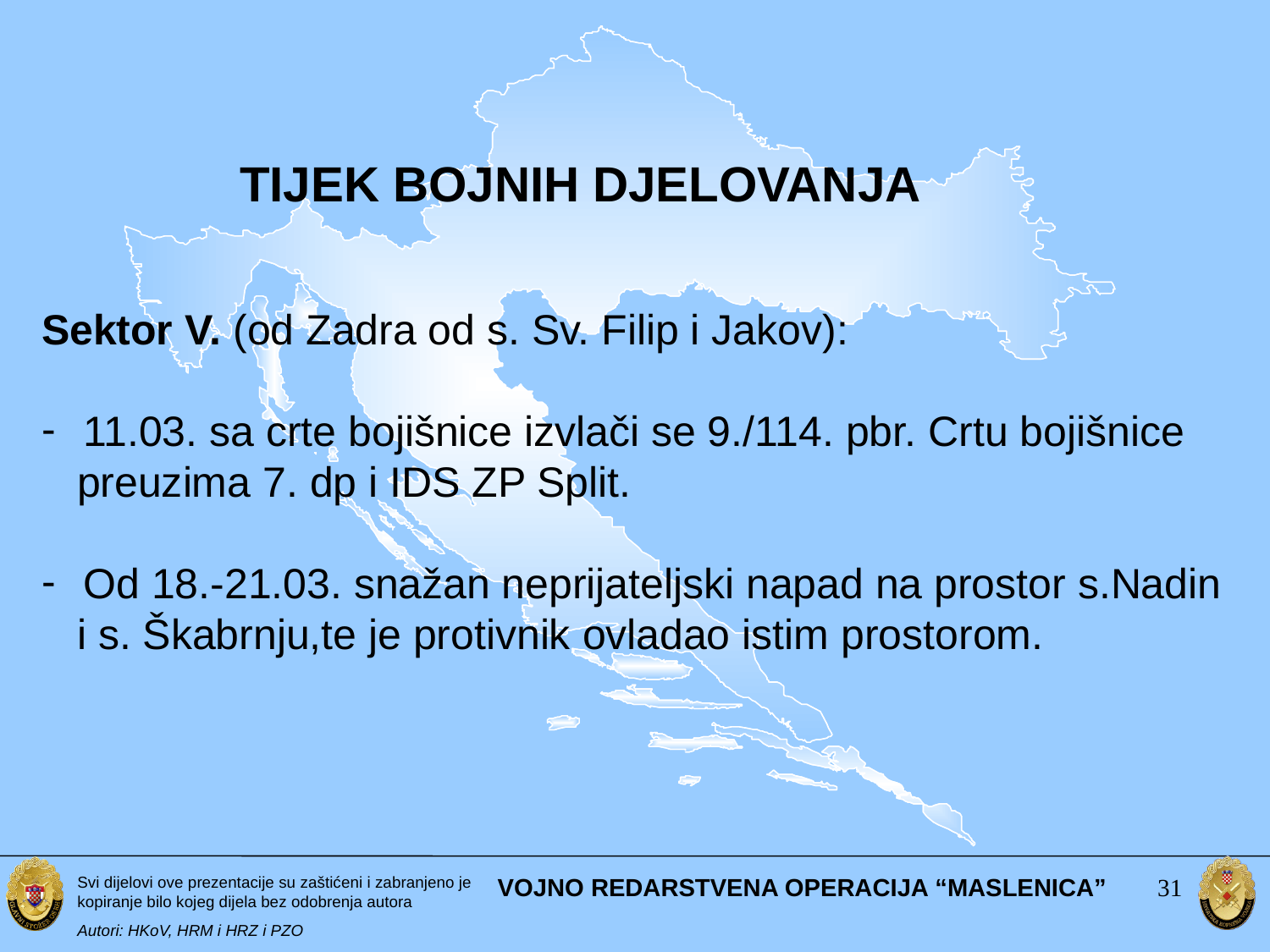

TIJEK BOJNIH DJELOVANJA
Sektor V. (od Zadra od s. Sv. Filip i Jakov):

 11.03. sa crte bojišnice izvlači se 9./114. pbr. Crtu bojišnice
   preuzima 7. dp i IDS ZP Split.

 Od 18.-21.03. snažan neprijateljski napad na prostor s.Nadin
   i s. Škabrnju,te je protivnik ovladao istim prostorom.

VOJNO REDARSTVENA OPERACIJA “MASLENICA”